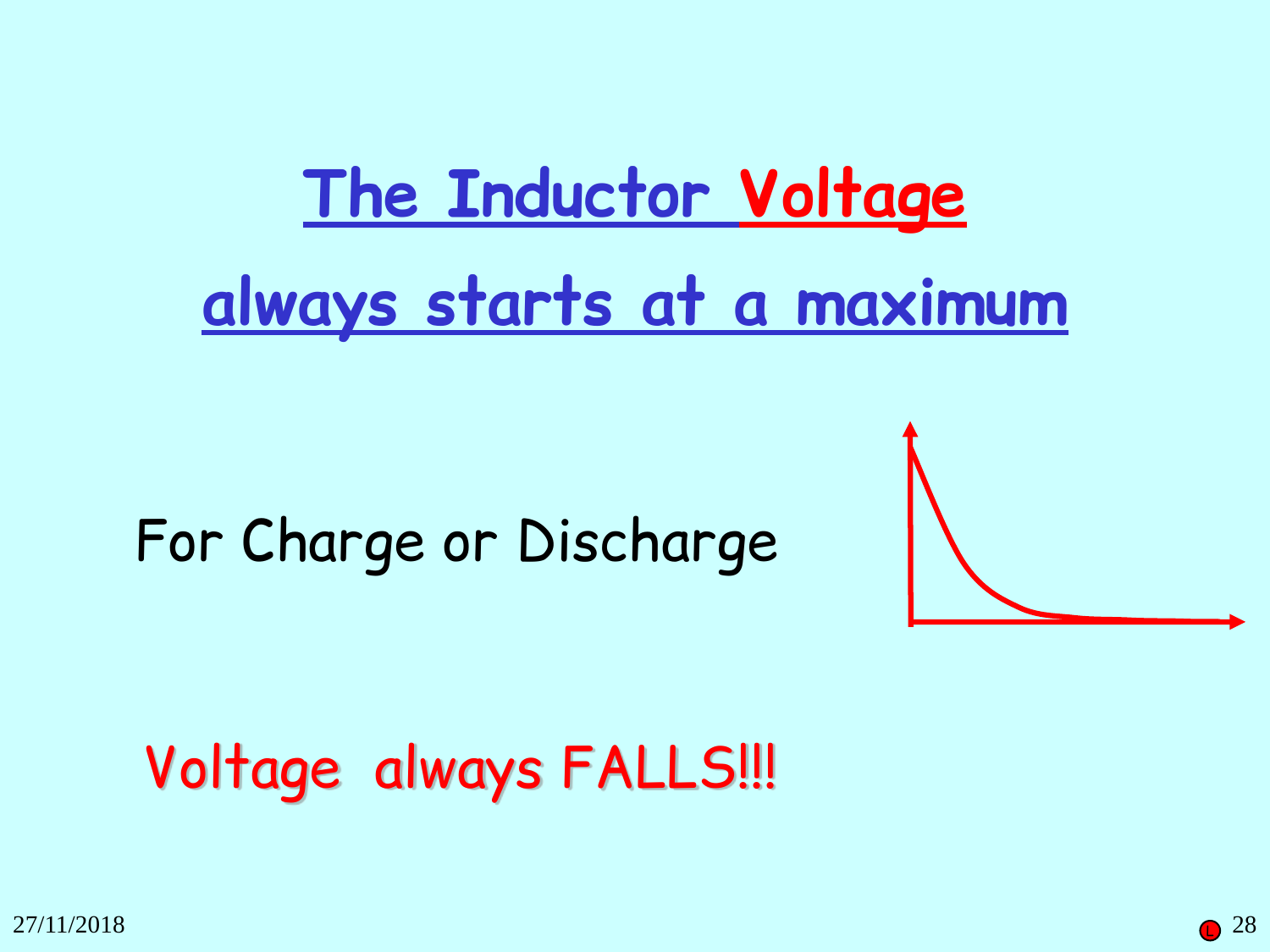

The Inductor Voltage
always starts at a maximum

For Charge or Discharge
Voltage  always FALLS!!!
27/11/2018
28
L